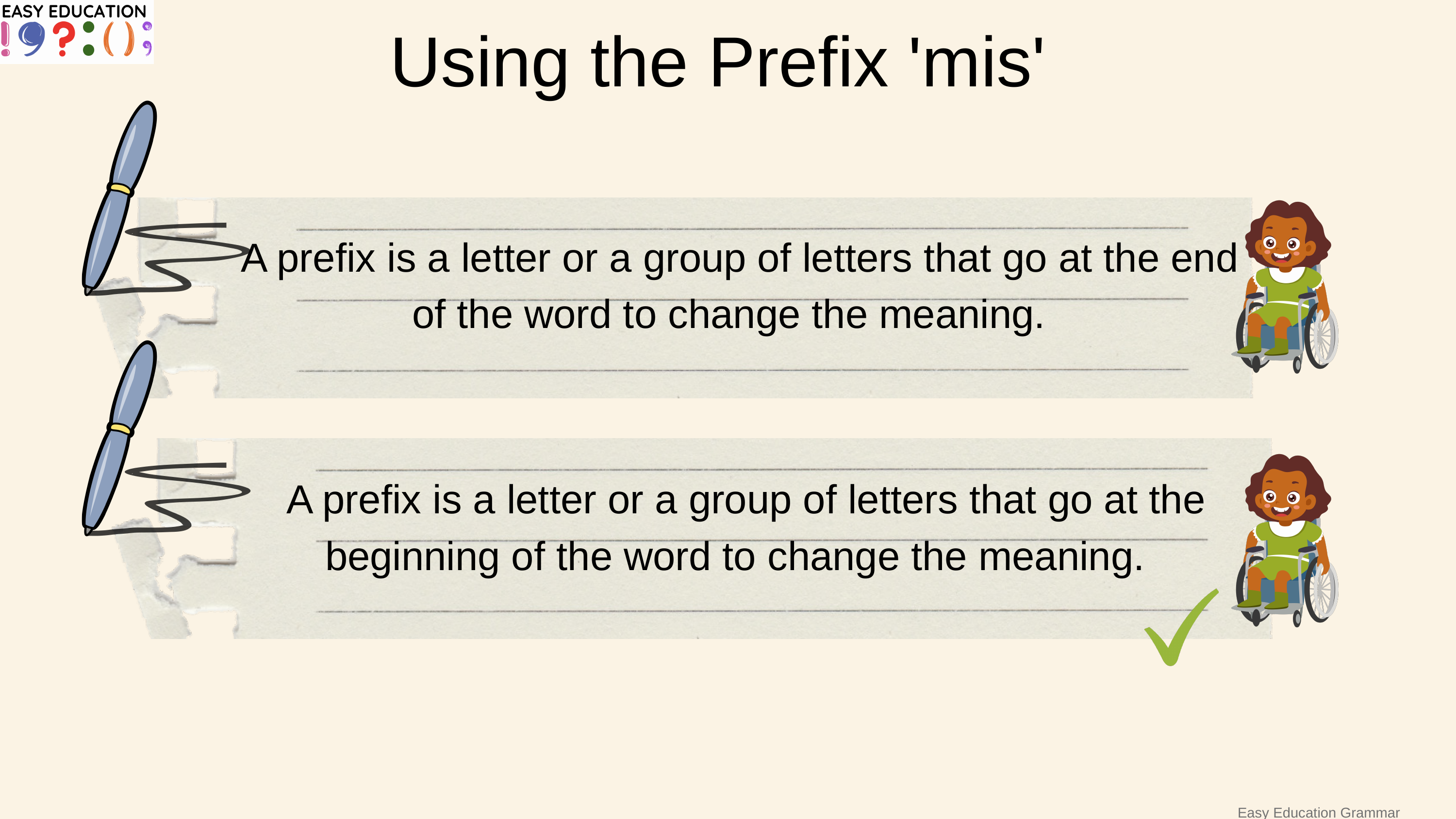

Using the Prefix 'mis'

A prefix is a letter or a group of letters that go at the end of the word to change the meaning.

A prefix is a letter or a group of letters that go at the beginning of the word to change the meaning.